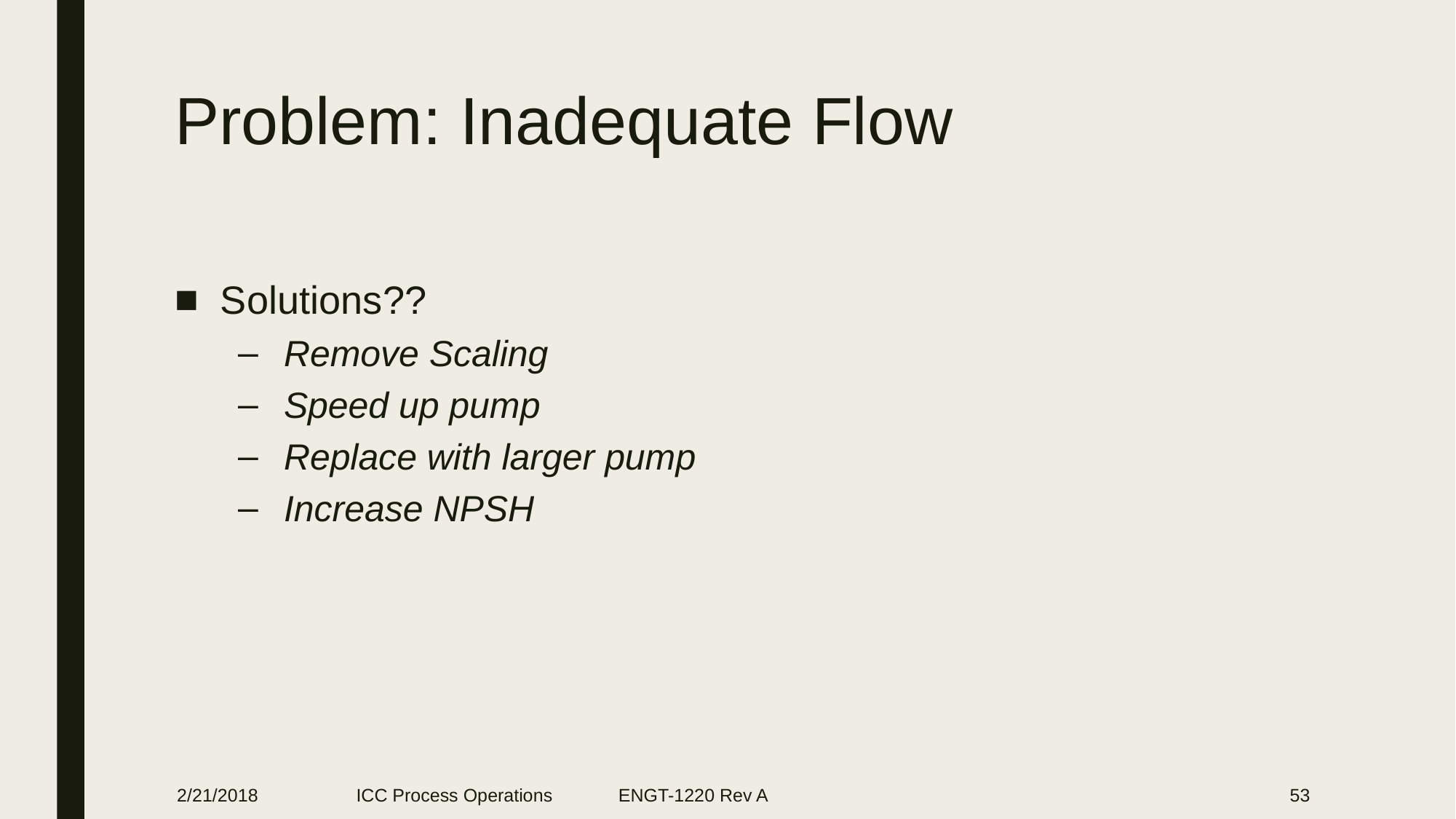

# Problem: Inadequate Flow
Solutions??
Remove Scaling
Speed up pump
Replace with larger pump
Increase NPSH
2/21/2018
ICC Process Operations             ENGT-1220 Rev A
53